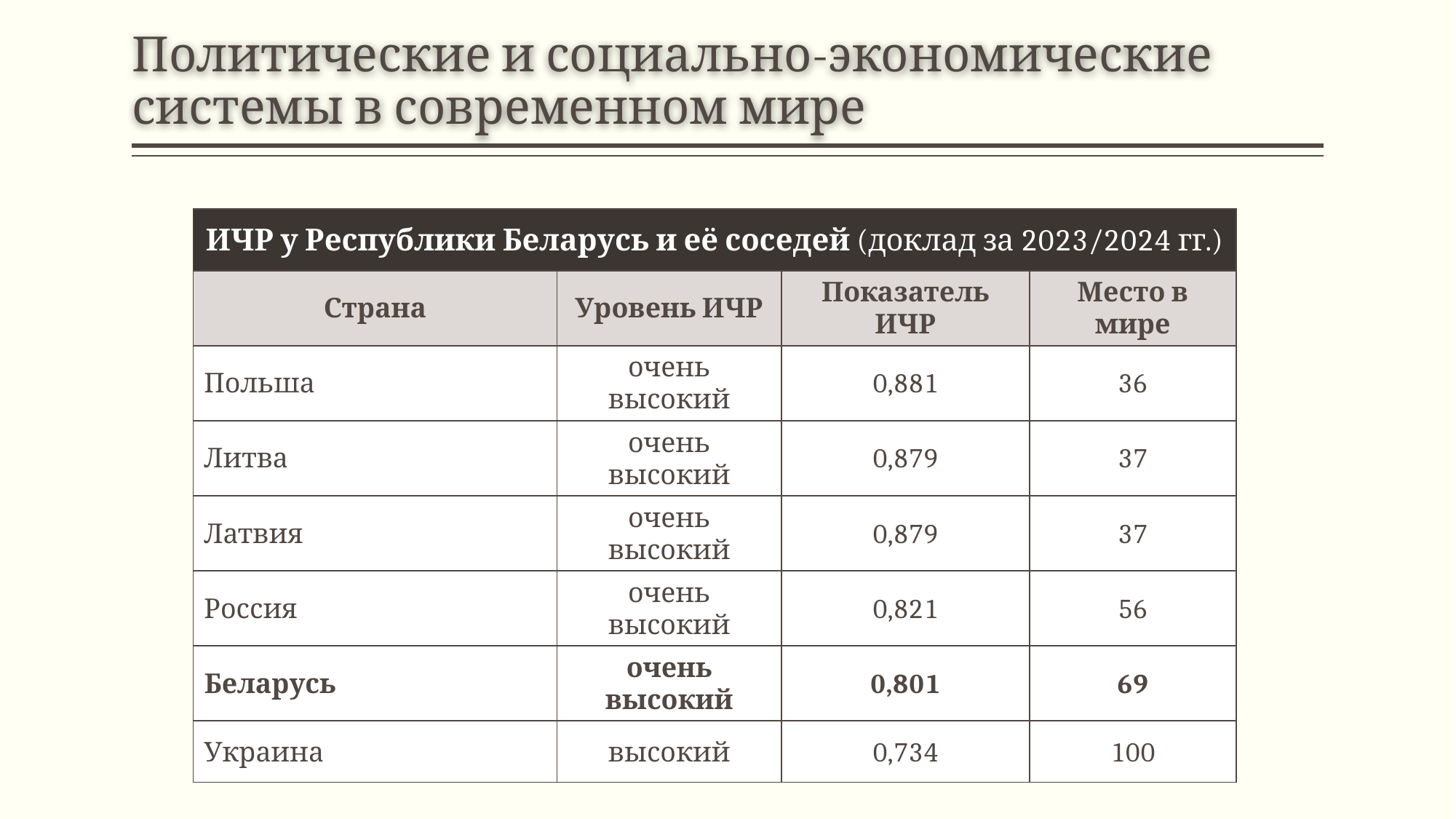

# Политические и социально-экономические системы в современном мире
| ИЧР у Республики Беларусь и её соседей (доклад за 2023/2024 гг.) |  |  |  |
| --- | --- | --- | --- |
| Страна | Уровень ИЧР | Показатель ИЧР | Место в мире |
| Польша | очень высокий | 0,881 | 36 |
| Литва | очень высокий | 0,879 | 37 |
| Латвия | очень высокий | 0,879 | 37 |
| Россия | очень высокий | 0,821 | 56 |
| Беларусь | очень высокий | 0,801 | 69 |
| Украина | высокий | 0,734 | 100 |